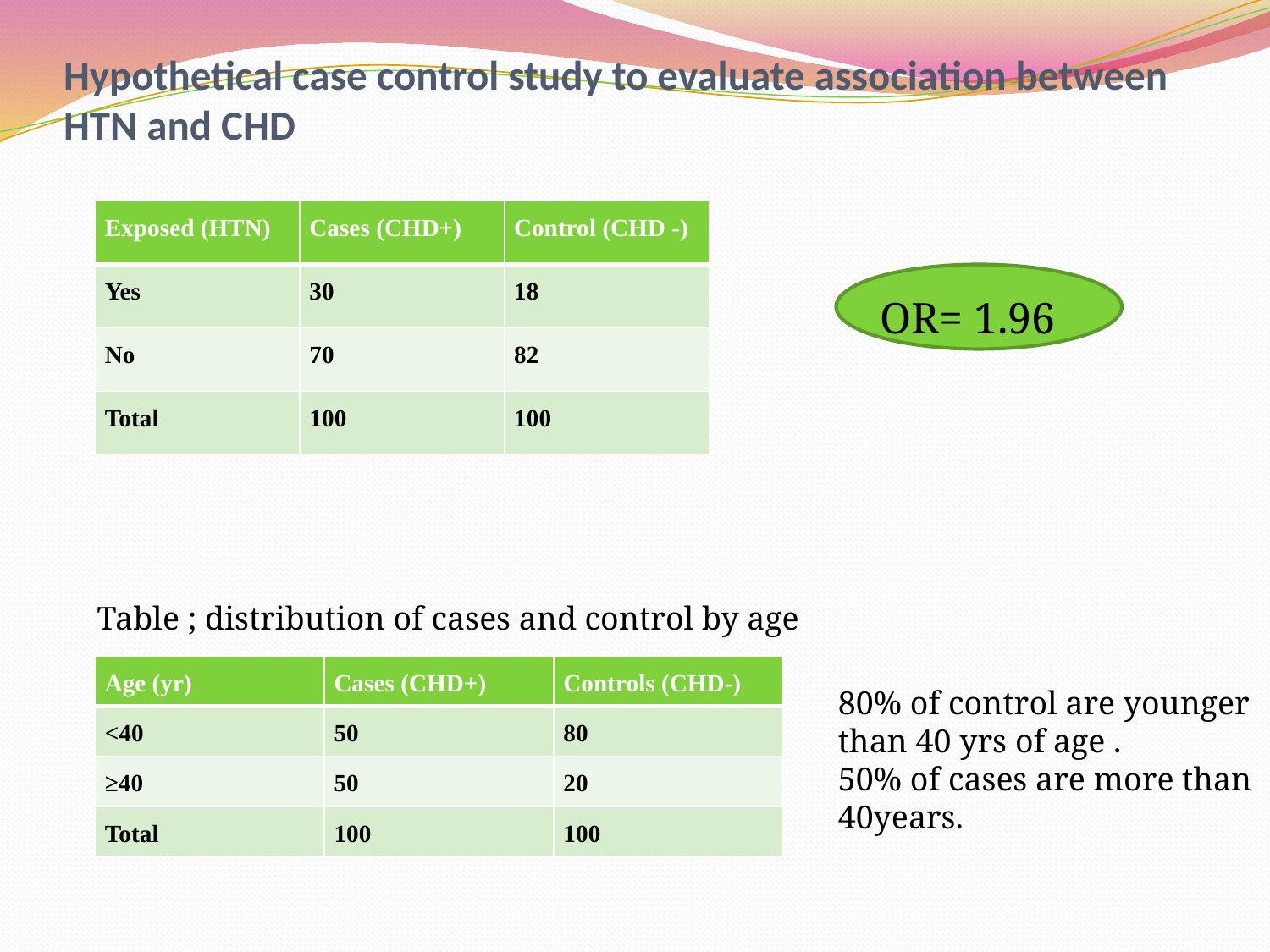

# Hypothetical case control study to evaluate association between HTN and CHD
| Exposed (HTN) | Cases (CHD+) | Control (CHD -) |
| --- | --- | --- |
| Yes | 30 | 18 |
| No | 70 | 82 |
| Total | 100 | 100 |

OR= 1.96
Table ; distribution of cases and control by age
| Age (yr) | Cases (CHD+) | Controls (CHD-) |
| --- | --- | --- |
| <40 | 50 | 80 |
| ≥40 | 50 | 20 |
| Total | 100 | 100 |
80% of control are younger than 40 yrs of age .
50% of cases are more than 40years.